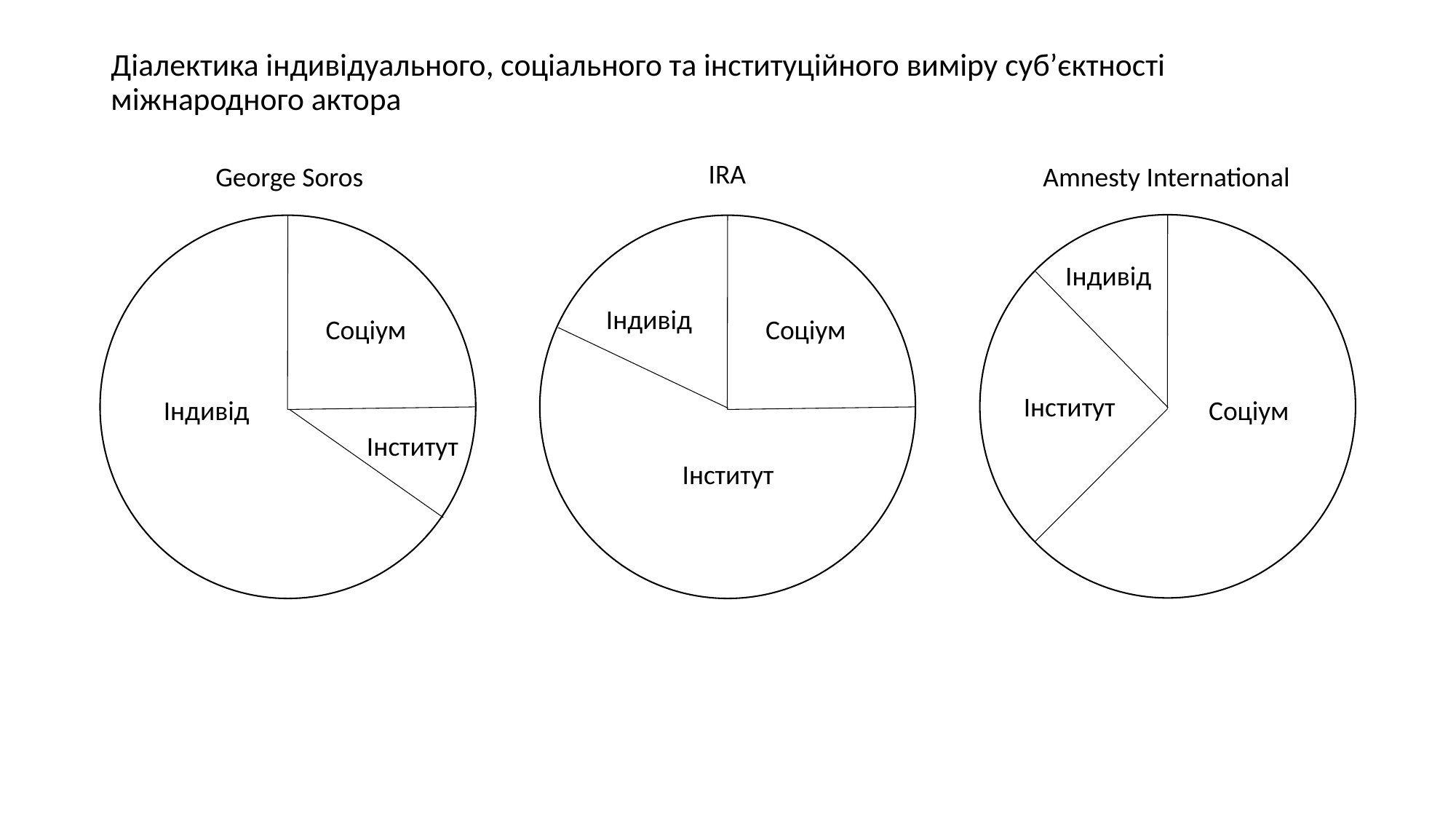

# Діалектика індивідуального, соціального та інституційного виміру суб’єктності міжнародного актора
IRA
George Soros
Amnesty International

Індивід
Індивід
Соціум
Соціум
Інститут
Індивід
Соціум
Інститут
Інститут